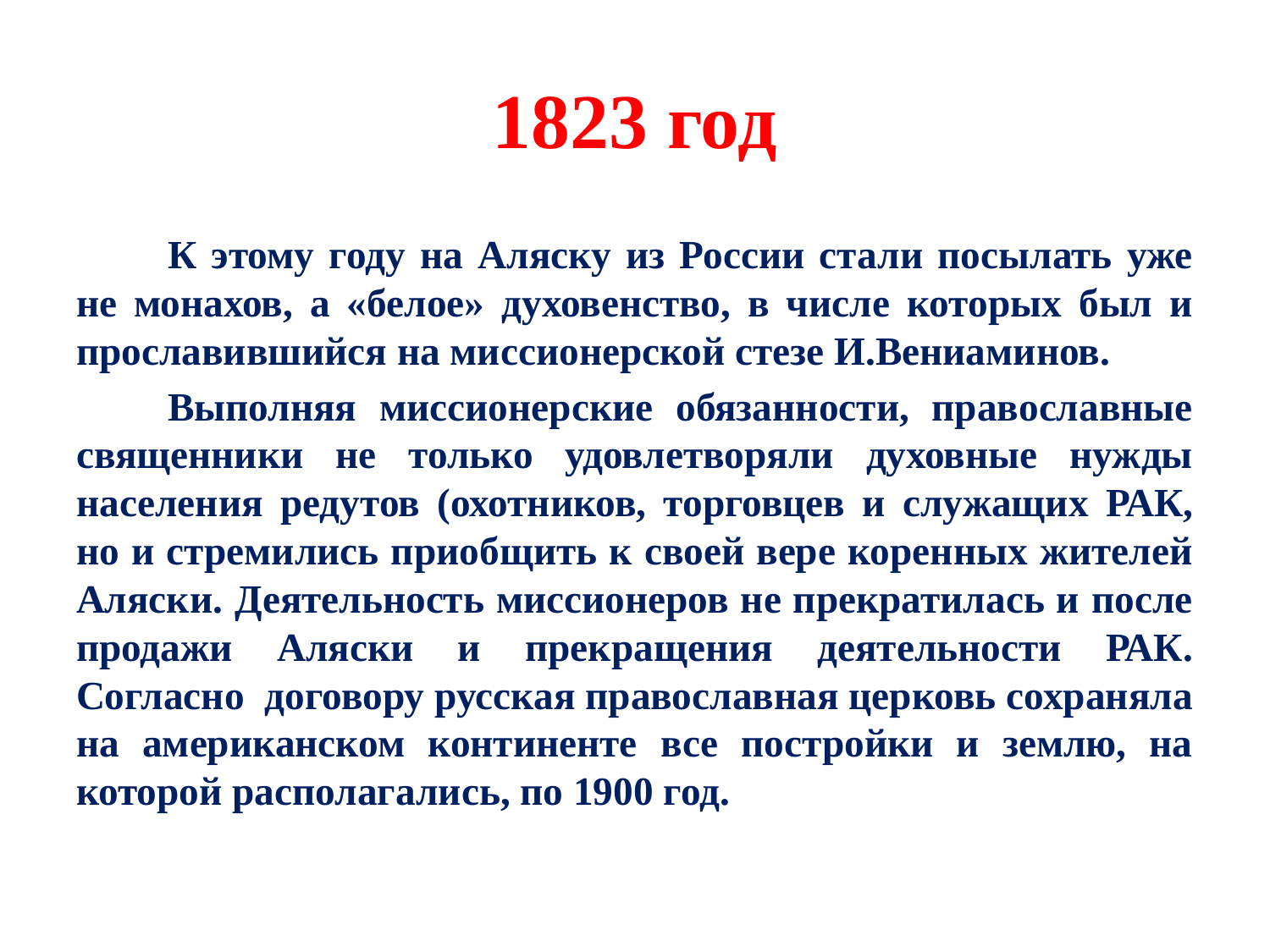

# 1823 год
К этому году на Аляску из России стали посылать уже не монахов, а «белое» духовенство, в числе которых был и прославившийся на миссионерской стезе И.Вениаминов.
Выполняя миссионерские обязанности, православные священники не только удовлетворяли духовные нужды населения редутов (охотников, торговцев и служащих РАК, но и стремились приобщить к своей вере коренных жителей Аляски. Деятельность миссионеров не прекратилась и после продажи Аляски и прекращения деятельности РАК. Согласно  договору русская православная церковь сохраняла на американском континенте все постройки и землю, на которой располагались, по 1900 год.